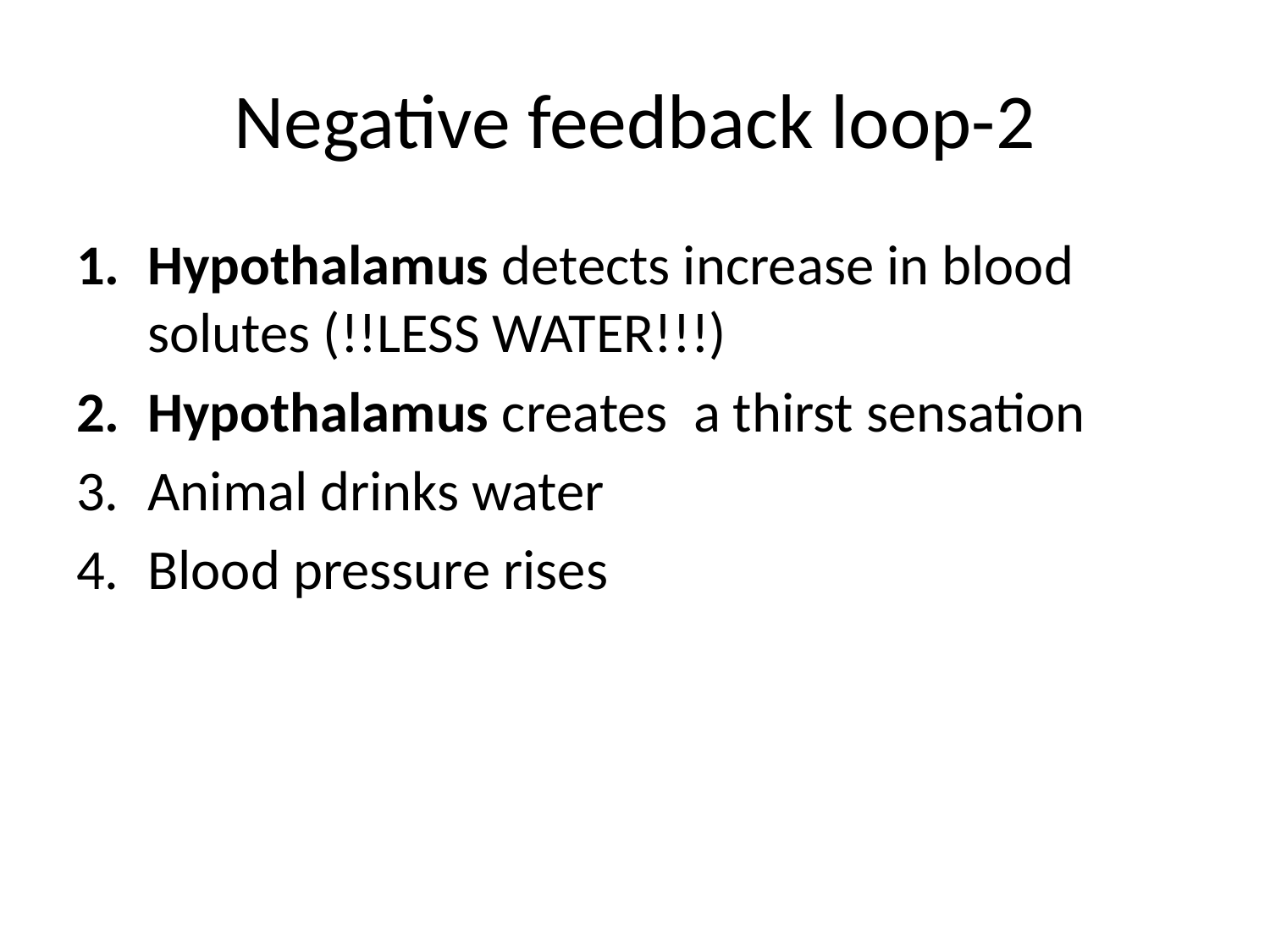

# Negative feedback loop-2
Hypothalamus detects increase in blood solutes (!!LESS WATER!!!)
Hypothalamus creates  a thirst sensation
Animal drinks water
Blood pressure rises